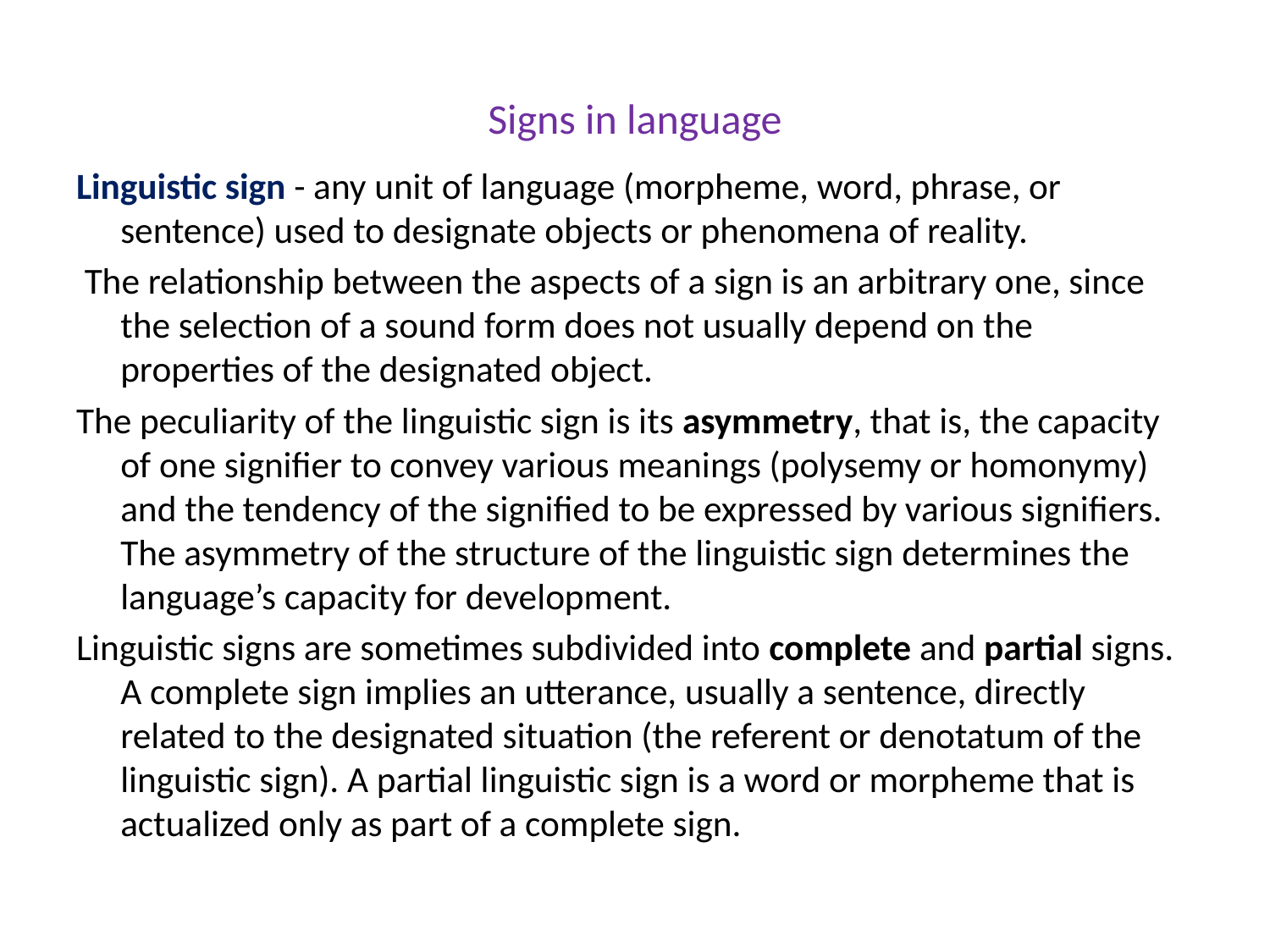

# Signs in language
Linguistic sign - any unit of language (morpheme, word, phrase, or sentence) used to designate objects or phenomena of reality.
 The relationship between the aspects of a sign is an arbitrary one, since the selection of a sound form does not usually depend on the properties of the designated object.
The peculiarity of the linguistic sign is its asymmetry, that is, the capacity of one signifier to convey various meanings (polysemy or homonymy) and the tendency of the signified to be expressed by various signifiers. The asymmetry of the structure of the linguistic sign determines the language’s capacity for development.
Linguistic signs are sometimes subdivided into complete and partial signs. A complete sign implies an utterance, usually a sentence, directly related to the designated situation (the referent or denotatum of the linguistic sign). A partial linguistic sign is a word or morpheme that is actualized only as part of a complete sign.